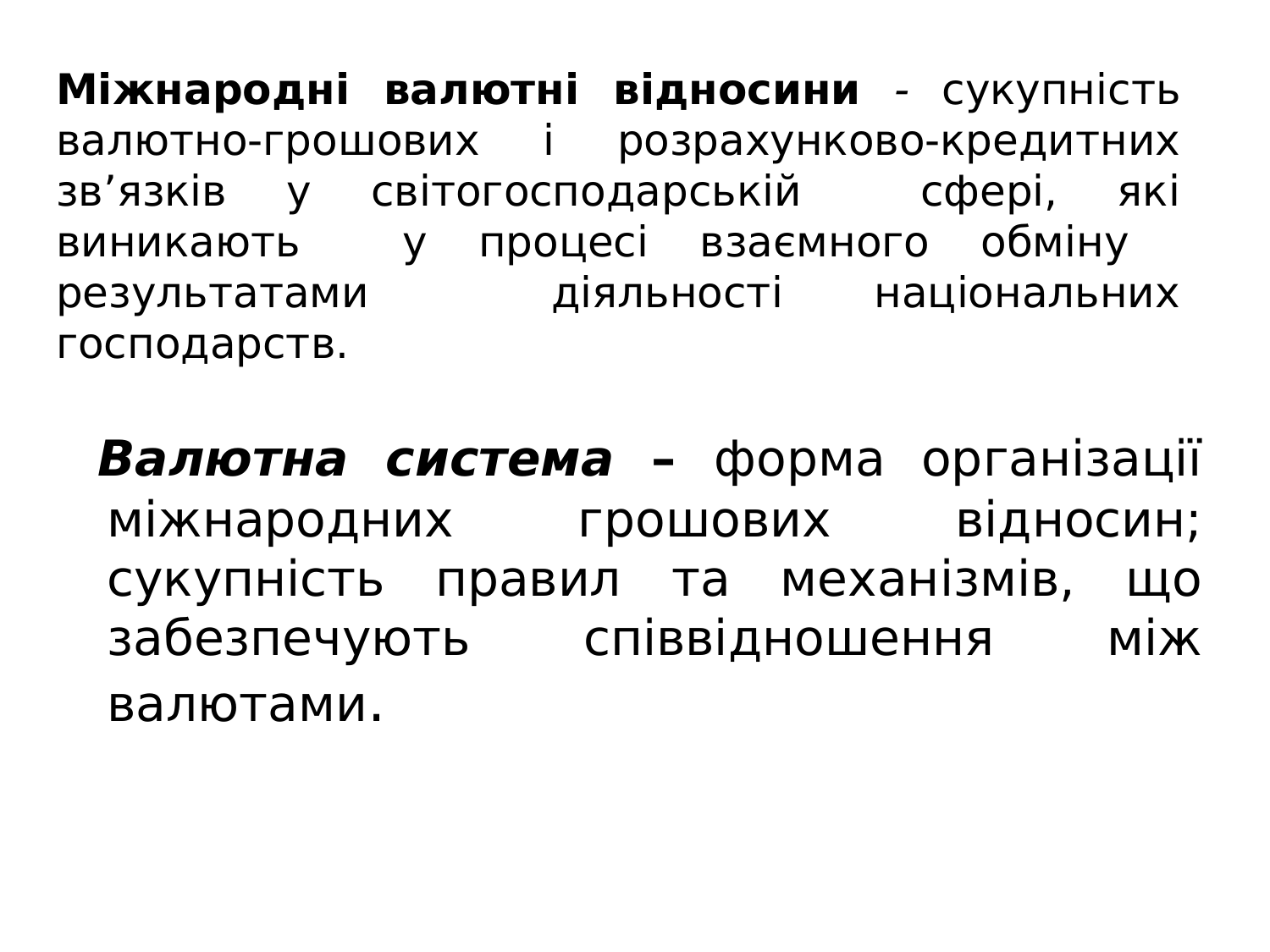

Міжнародні валютні відносини - сукупність валютно-грошових і розрахунково-кредитних зв’язків у світогосподарській  сфері, які виникають  у процесі взаємного обміну  результатами  діяльності національних господарств.
 Валютна система – форма організації міжнародних грошових відносин; сукупність правил та механізмів, що забезпечують співвідношення між валютами.